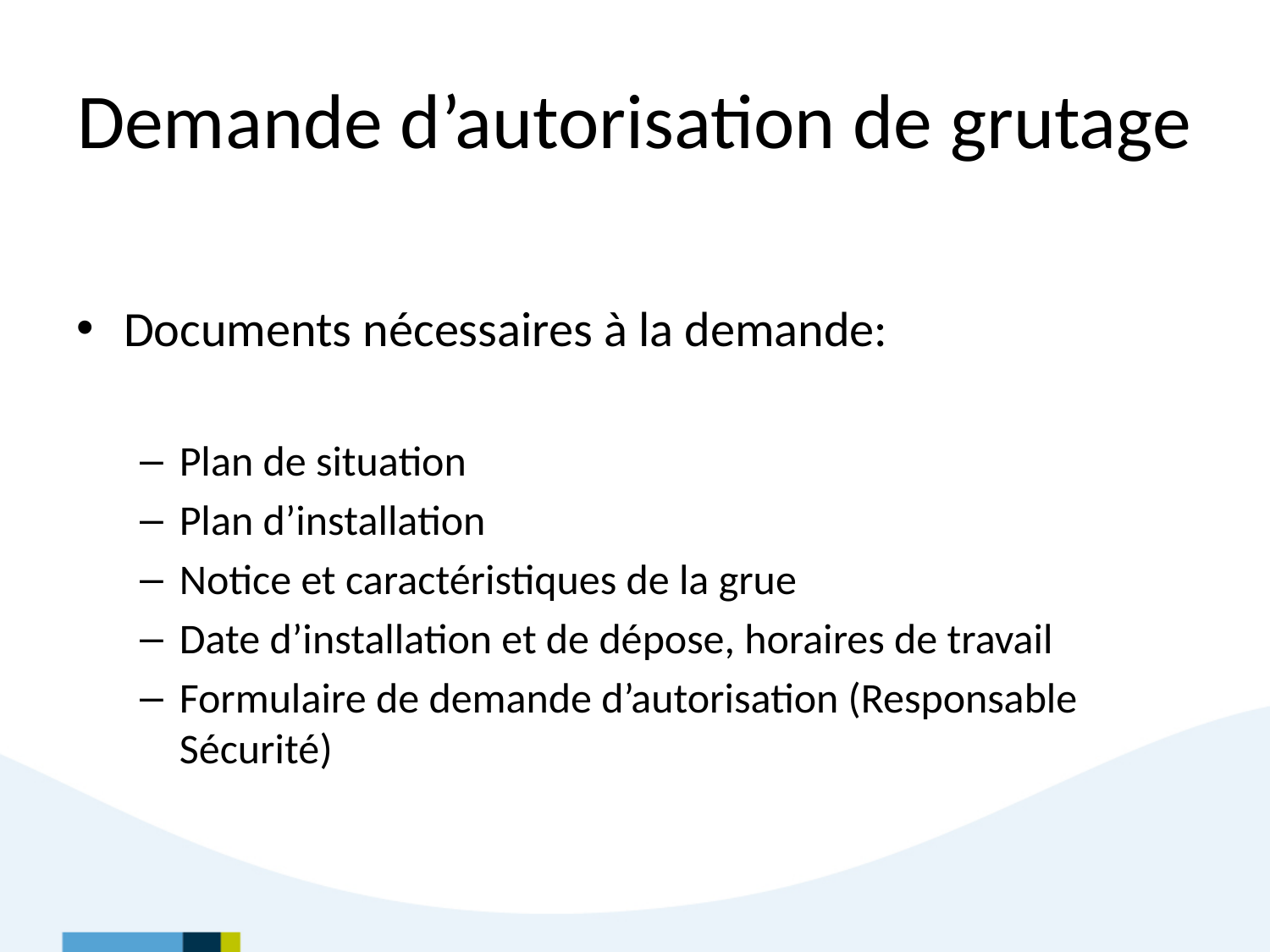

# Demande d’autorisation de grutage

Documents nécessaires à la demande:

Plan de situation
Plan d’installation
Notice et caractéristiques de la grue
Date d’installation et de dépose, horaires de travail
Formulaire de demande d’autorisation (Responsable Sécurité)